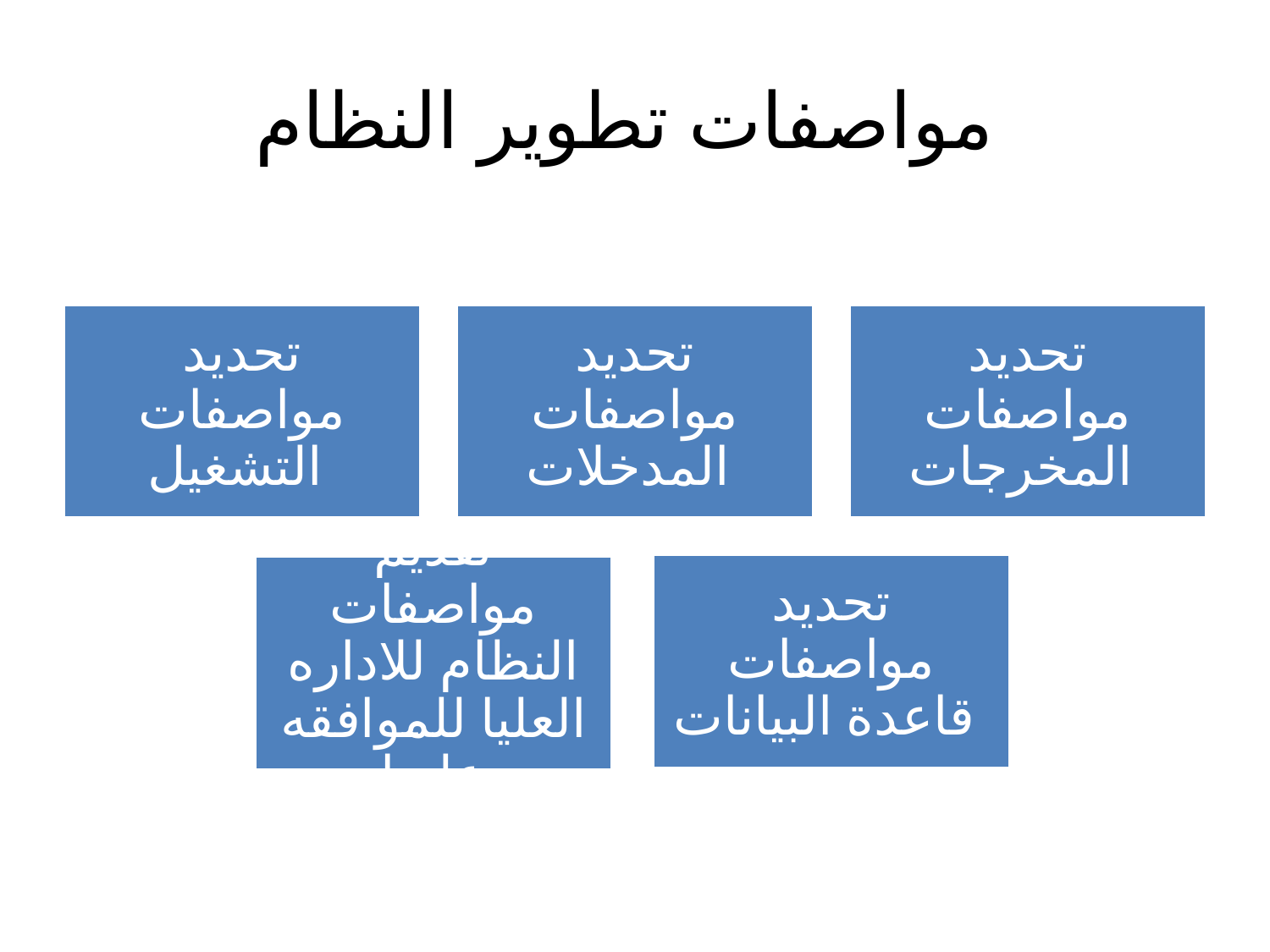

# مواصفات تطوير النظام
تحديد مواصفات التشغيل
تحديد مواصفات المدخلات
تحديد مواصفات المخرجات
تقديم مواصفات النظام للاداره العليا للموافقه عليها
تحديد مواصفات قاعدة البيانات